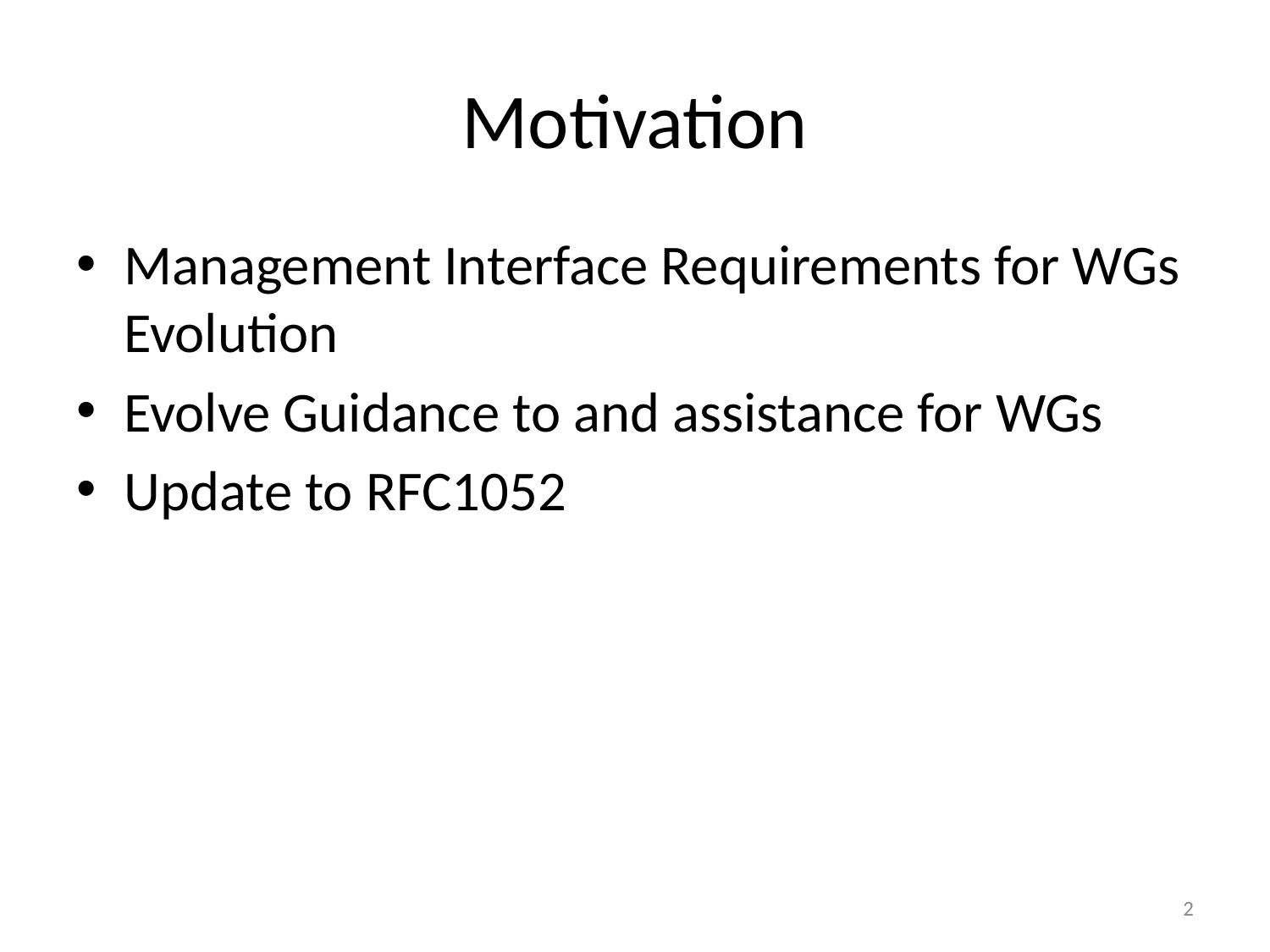

# Motivation
Management Interface Requirements for WGs Evolution
Evolve Guidance to and assistance for WGs
Update to RFC1052
2